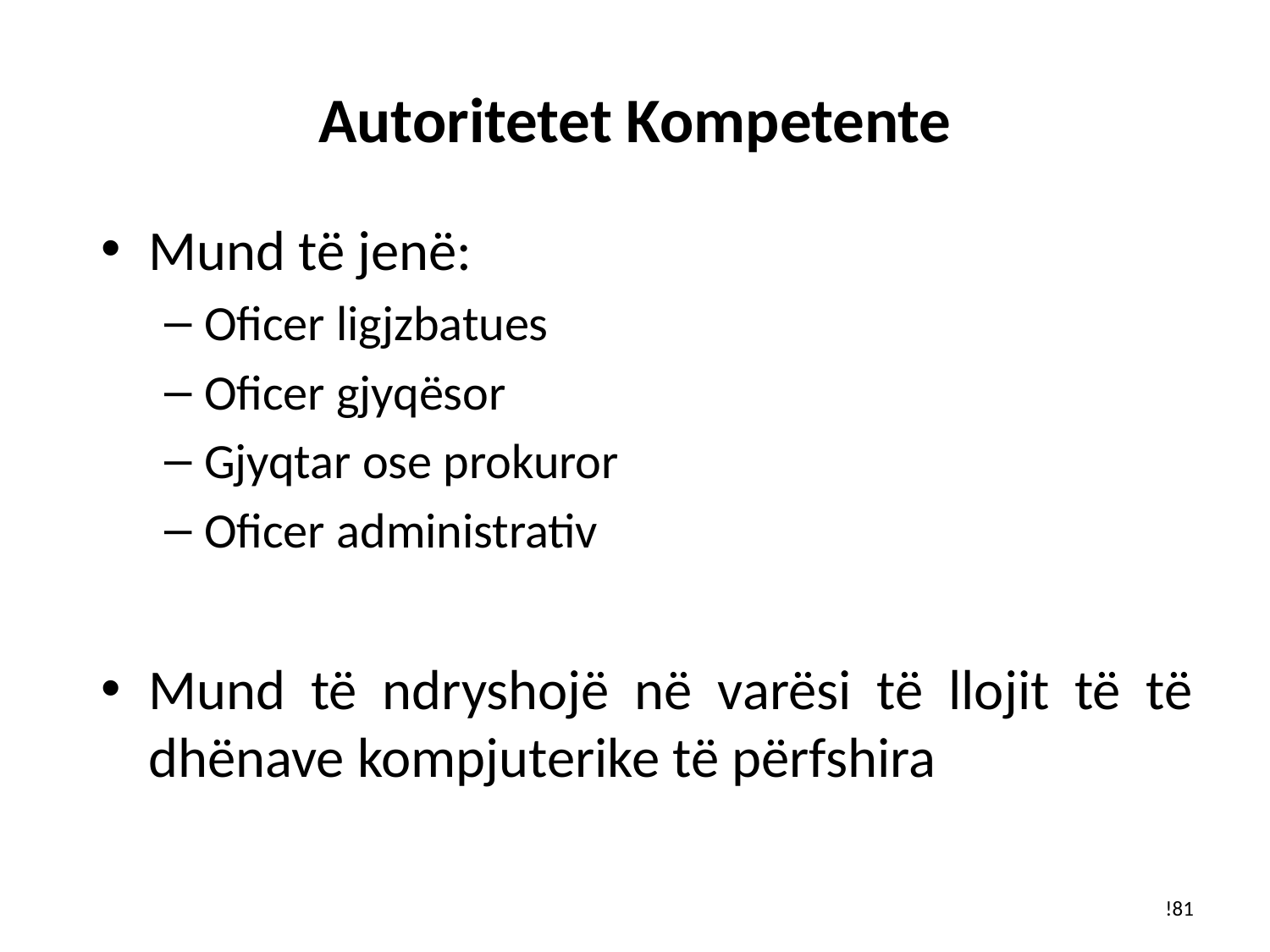

# Autoritetet Kompetente
Mund të jenë:
Oficer ligjzbatues
Oficer gjyqësor
Gjyqtar ose prokuror
Oficer administrativ

Mund të ndryshojë në varësi të llojit të të dhënave kompjuterike të përfshira
!81